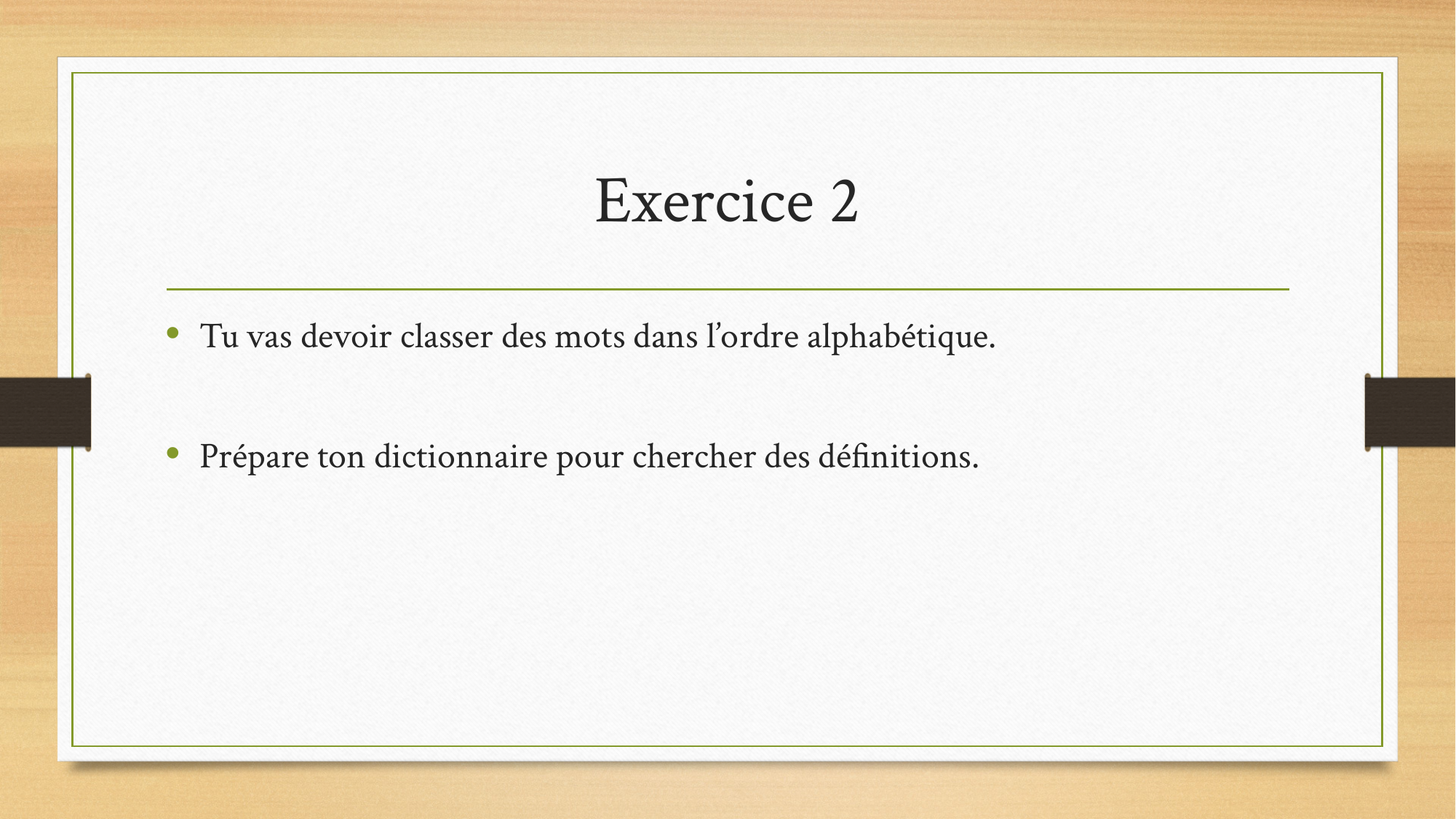

# Exercice 2
Tu vas devoir classer des mots dans l’ordre alphabétique.

Prépare ton dictionnaire pour chercher des définitions.